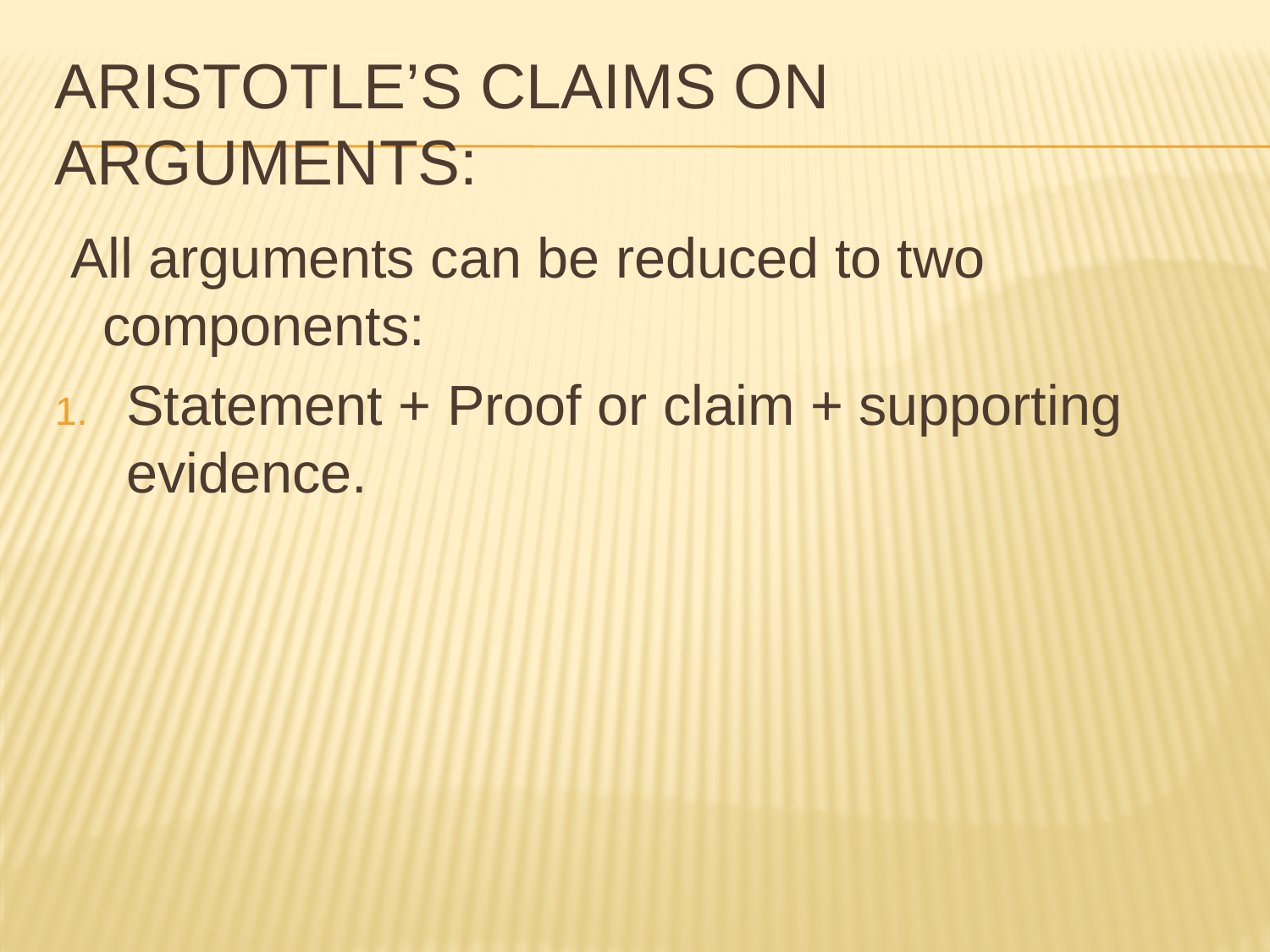

# Aristotle’s claims on arguments:
 All arguments can be reduced to two components:
Statement + Proof or claim + supporting evidence.